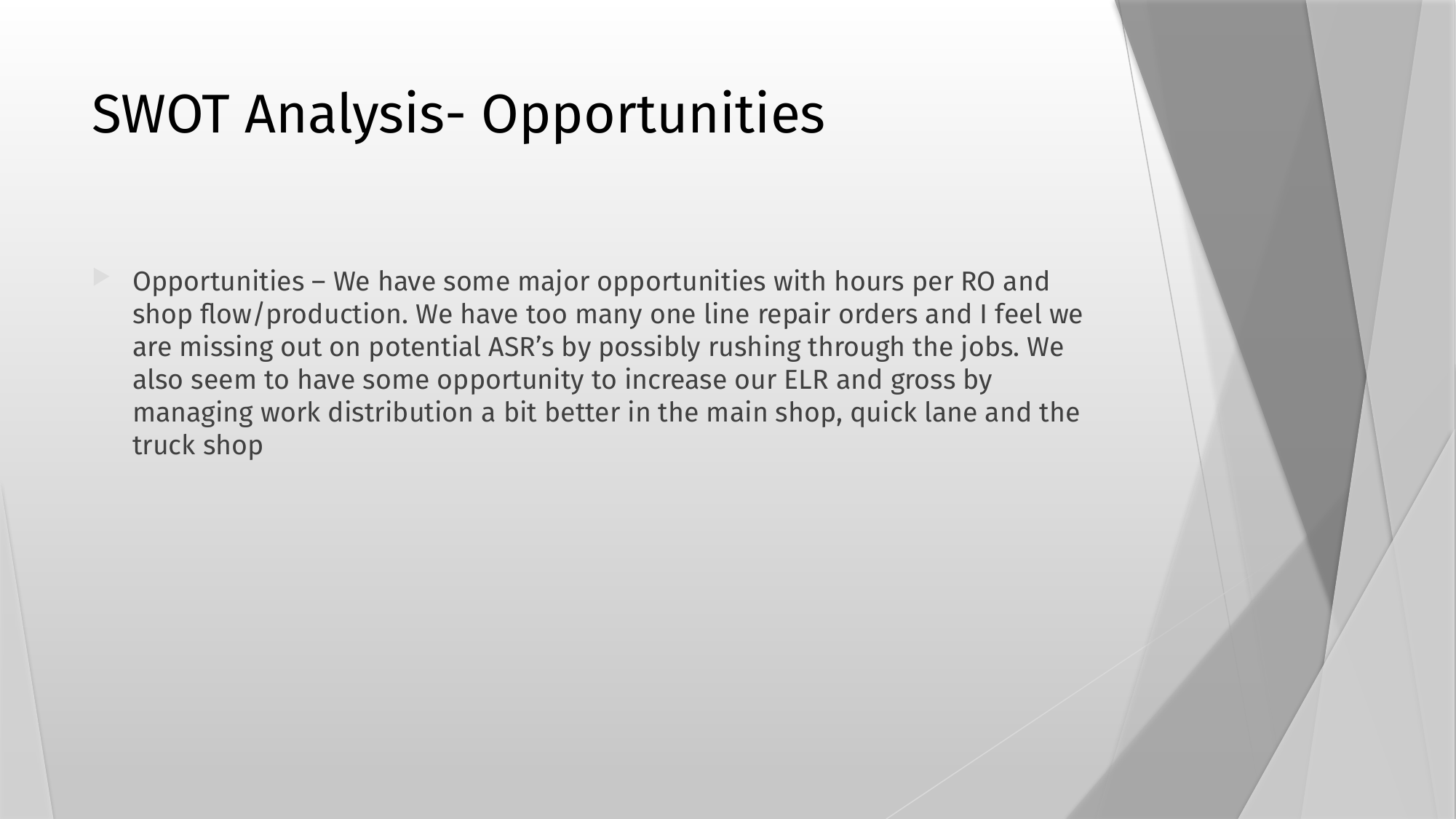

# SWOT Analysis- Opportunities
Opportunities – We have some major opportunities with hours per RO and shop flow/production. We have too many one line repair orders and I feel we are missing out on potential ASR’s by possibly rushing through the jobs. We also seem to have some opportunity to increase our ELR and gross by managing work distribution a bit better in the main shop, quick lane and the truck shop